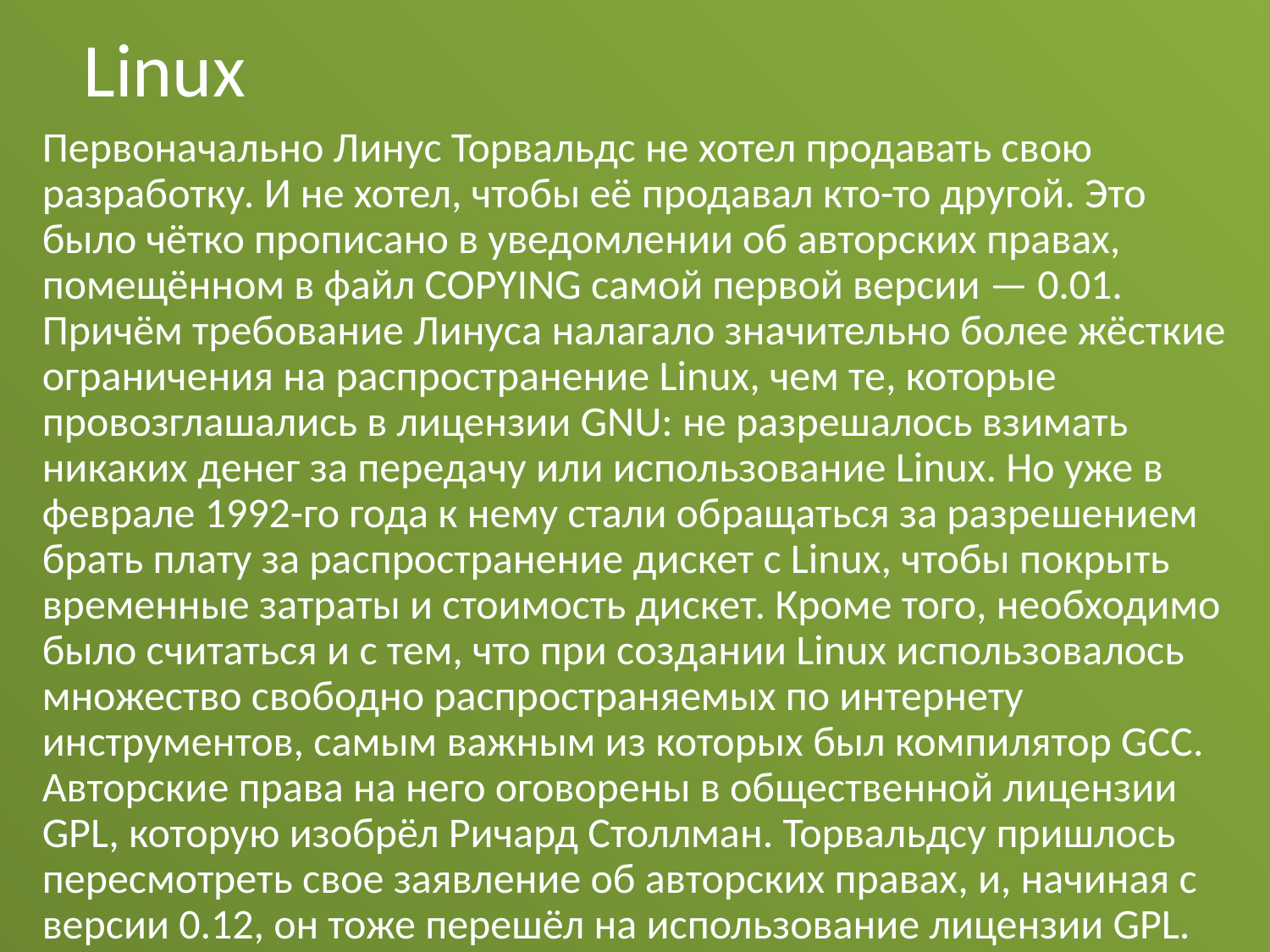

# Linux
Первоначально Линус Торвальдс не хотел продавать свою разработку. И не хотел, чтобы её продавал кто-то другой. Это было чётко прописано в уведомлении об авторских правах, помещённом в файл COPYING самой первой версии — 0.01. Причём требование Линуса налагало значительно более жёсткие ограничения на распространение Linux, чем те, которые провозглашались в лицензии GNU: не разрешалось взимать никаких денег за передачу или использование Linux. Но уже в феврале 1992-го года к нему стали обращаться за разрешением брать плату за распространение дискет с Linux, чтобы покрыть временные затраты и стоимость дискет. Кроме того, необходимо было считаться и с тем, что при создании Linux использовалось множество свободно распространяемых по интернету инструментов, самым важным из которых был компилятор GCC. Авторские права на него оговорены в общественной лицензии GPL, которую изобрёл Ричард Столлман. Торвальдсу пришлось пересмотреть свое заявление об авторских правах, и, начиная с версии 0.12, он тоже перешёл на использование лицензии GPL.